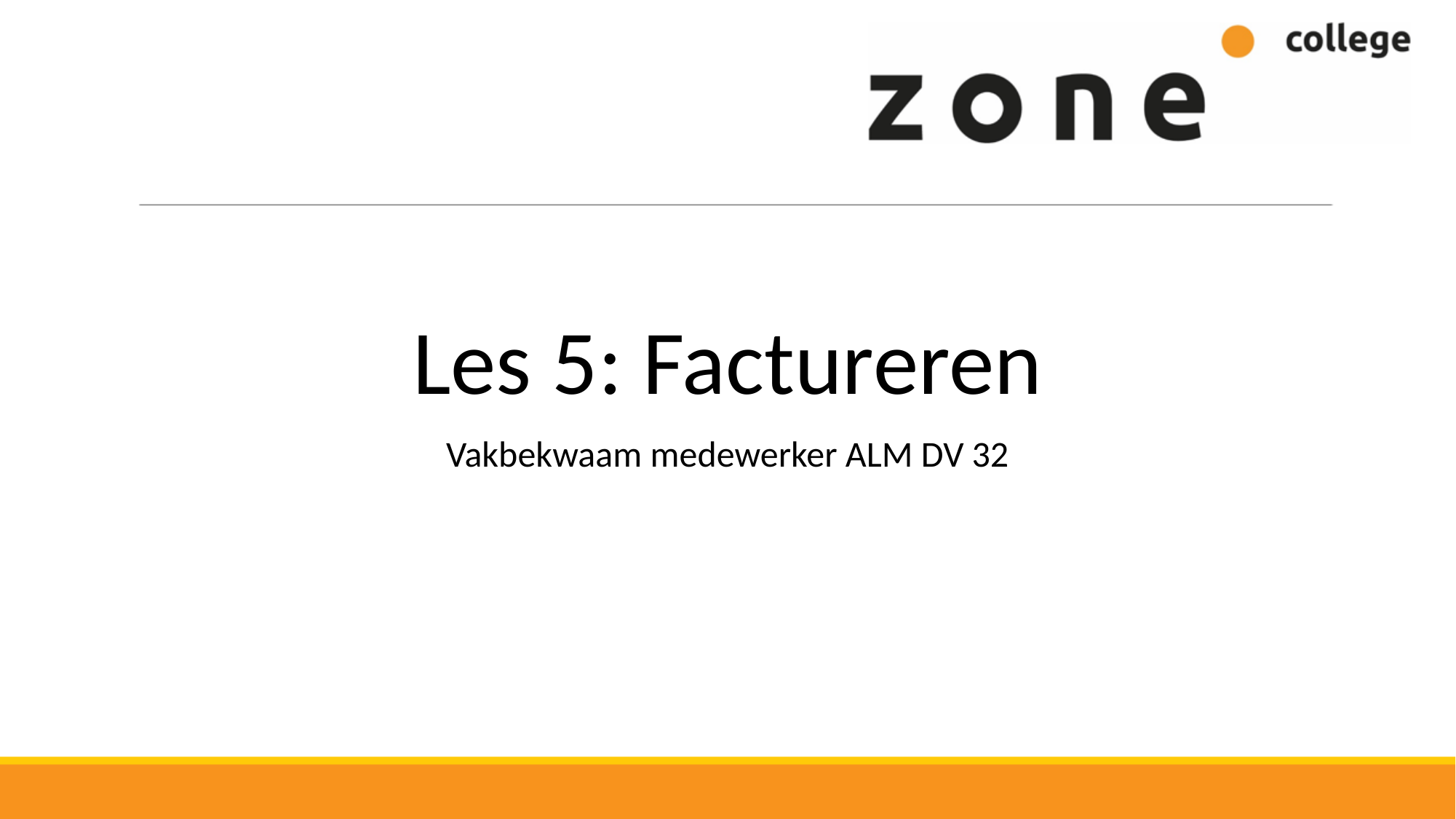

# Les 5: Factureren
Vakbekwaam medewerker ALM DV 32